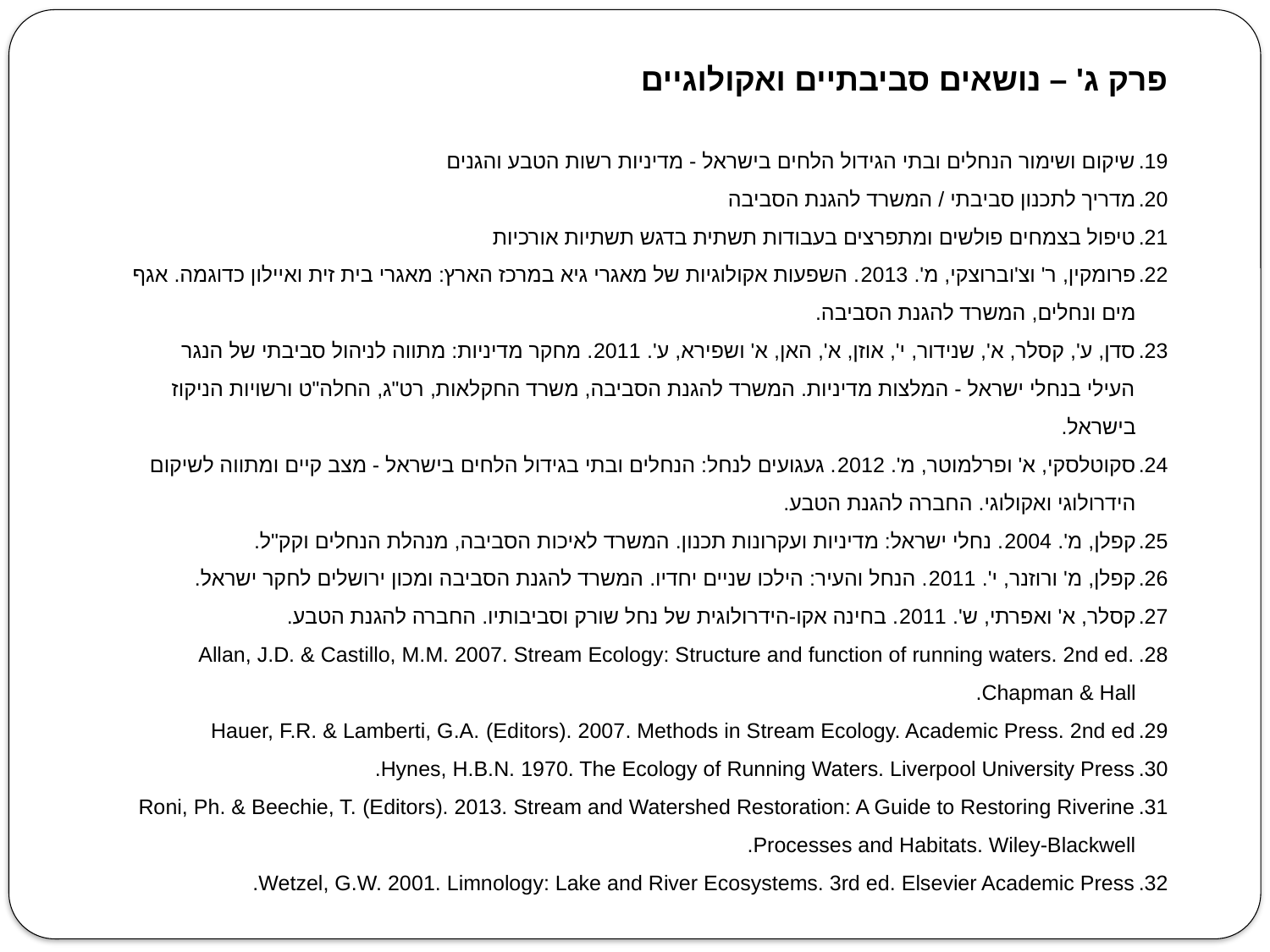

פרק ג' – נושאים סביבתיים ואקולוגיים

שיקום ושימור הנחלים ובתי הגידול הלחים בישראל - מדיניות רשות הטבע והגנים
מדריך לתכנון סביבתי / המשרד להגנת הסביבה
טיפול בצמחים פולשים ומתפרצים בעבודות תשתית בדגש תשתיות אורכיות
פרומקין, ר' וצ'וברוצקי, מ'. 2013. השפעות אקולוגיות של מאגרי גיא במרכז הארץ: מאגרי בית זית ואיילון כדוגמה. אגף מים ונחלים, המשרד להגנת הסביבה.
סדן, ע', קסלר, א', שנידור, י', אוזן, א', האן, א' ושפירא, ע'. 2011. מחקר מדיניות: מתווה לניהול סביבתי של הנגר העילי בנחלי ישראל - המלצות מדיניות. המשרד להגנת הסביבה, משרד החקלאות, רט"ג, החלה"ט ורשויות הניקוז בישראל.
סקוטלסקי, א' ופרלמוטר, מ'. 2012. געגועים לנחל: הנחלים ובתי בגידול הלחים בישראל - מצב קיים ומתווה לשיקום הידרולוגי ואקולוגי. החברה להגנת הטבע.
קפלן, מ'. 2004. נחלי ישראל: מדיניות ועקרונות תכנון. המשרד לאיכות הסביבה, מנהלת הנחלים וקק"ל.
קפלן, מ' ורוזנר, י'. 2011. הנחל והעיר: הילכו שניים יחדיו. המשרד להגנת הסביבה ומכון ירושלים לחקר ישראל.
קסלר, א' ואפרתי, ש'. 2011. בחינה אקו-הידרולוגית של נחל שורק וסביבותיו. החברה להגנת הטבע.
Allan, J.D. & Castillo, M.M. 2007. Stream Ecology: Structure and function of running waters. 2nd ed. Chapman & Hall.
Hauer, F.R. & Lamberti, G.A. (Editors). 2007. Methods in Stream Ecology. Academic Press. 2nd ed
Hynes, H.B.N. 1970. The Ecology of Running Waters. Liverpool University Press.
Roni, Ph. & Beechie, T. (Editors). 2013. Stream and Watershed Restoration: A Guide to Restoring Riverine Processes and Habitats. Wiley-Blackwell.
Wetzel, G.W. 2001. Limnology: Lake and River Ecosystems. 3rd ed. Elsevier Academic Press.